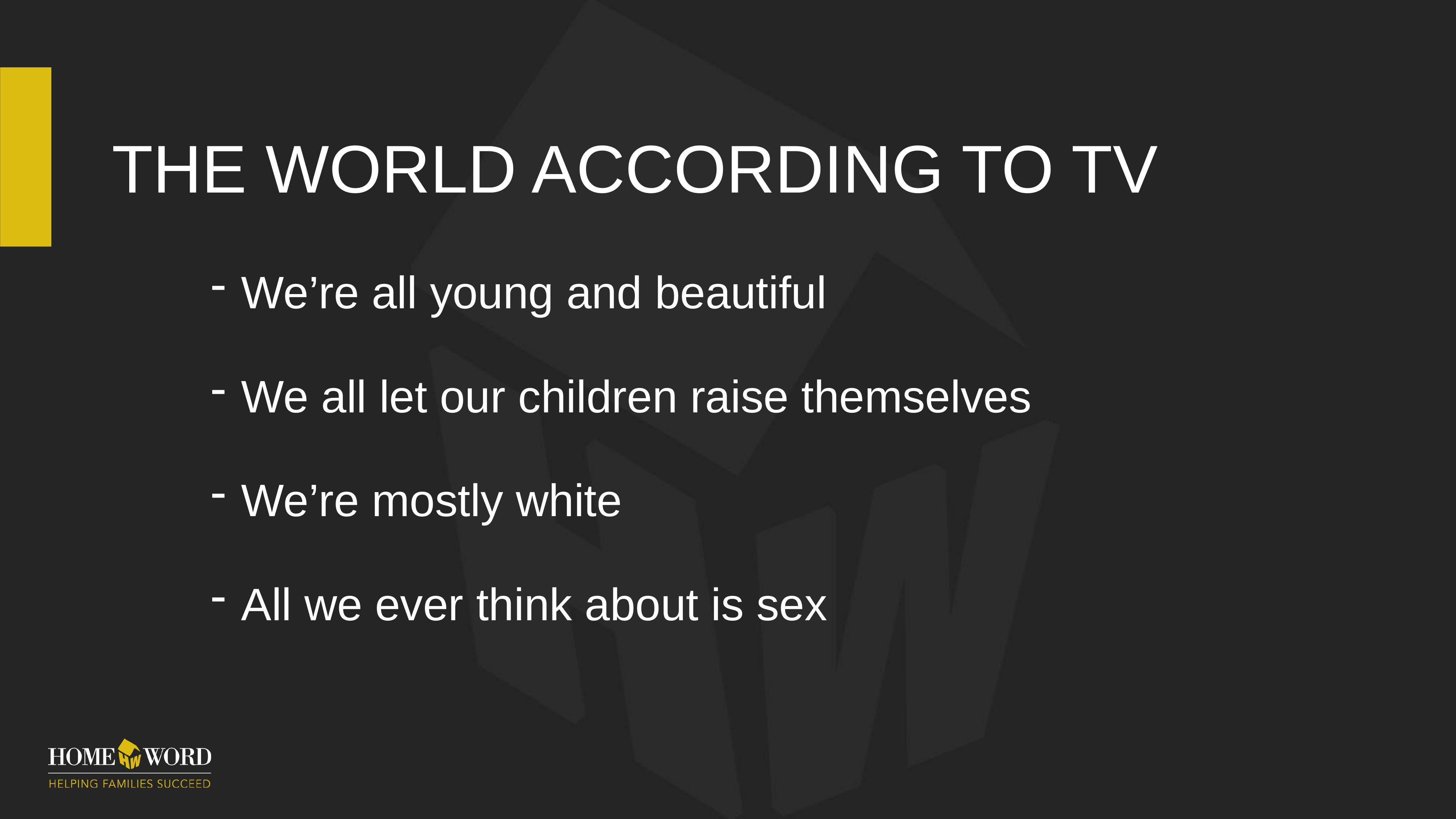

# The World According to TV
We’re all young and beautiful
We all let our children raise themselves
We’re mostly white
All we ever think about is sex